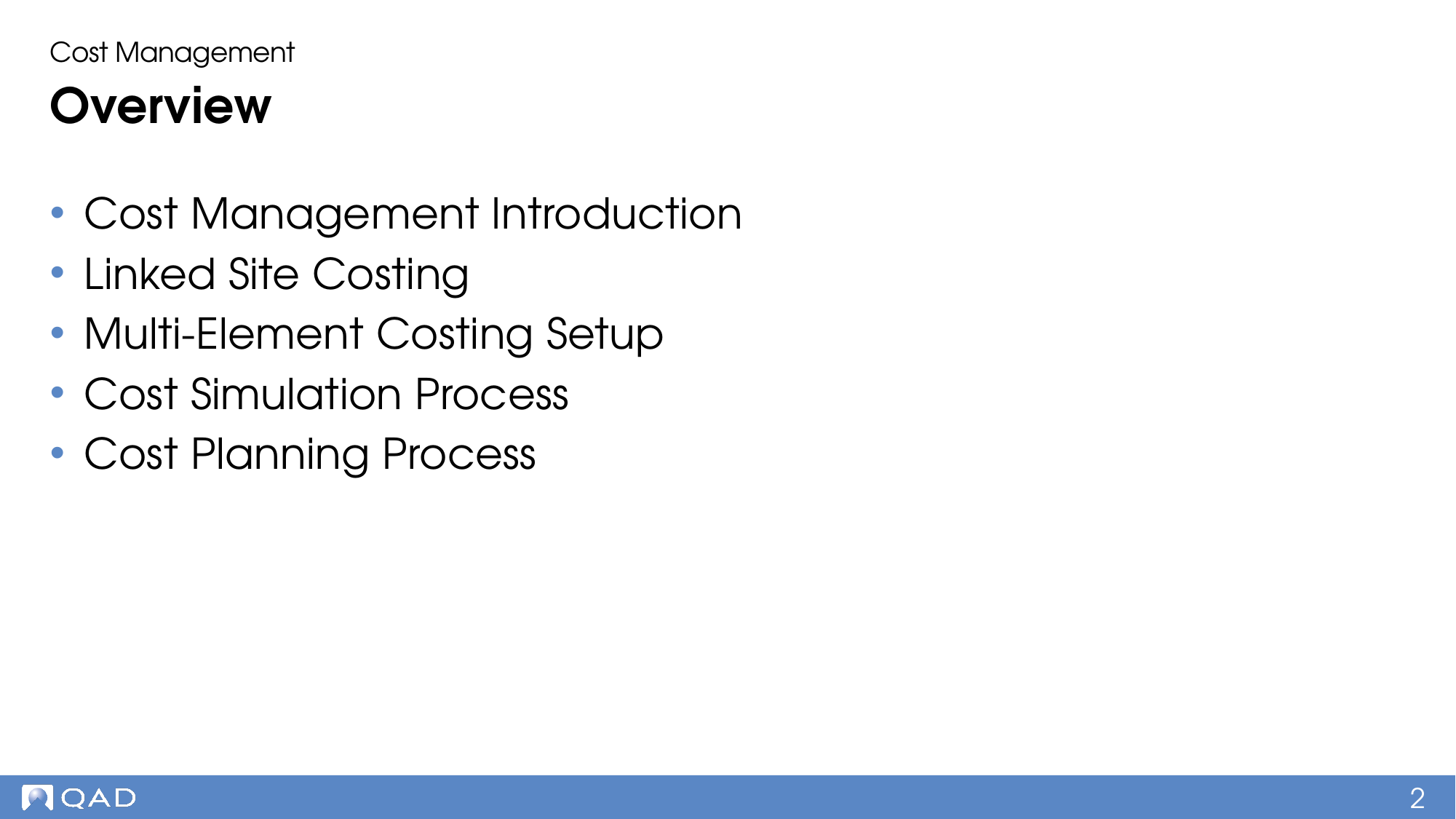

Cost Management
# Overview
Cost Management Introduction
Linked Site Costing
Multi-Element Costing Setup
Cost Simulation Process
Cost Planning Process

2